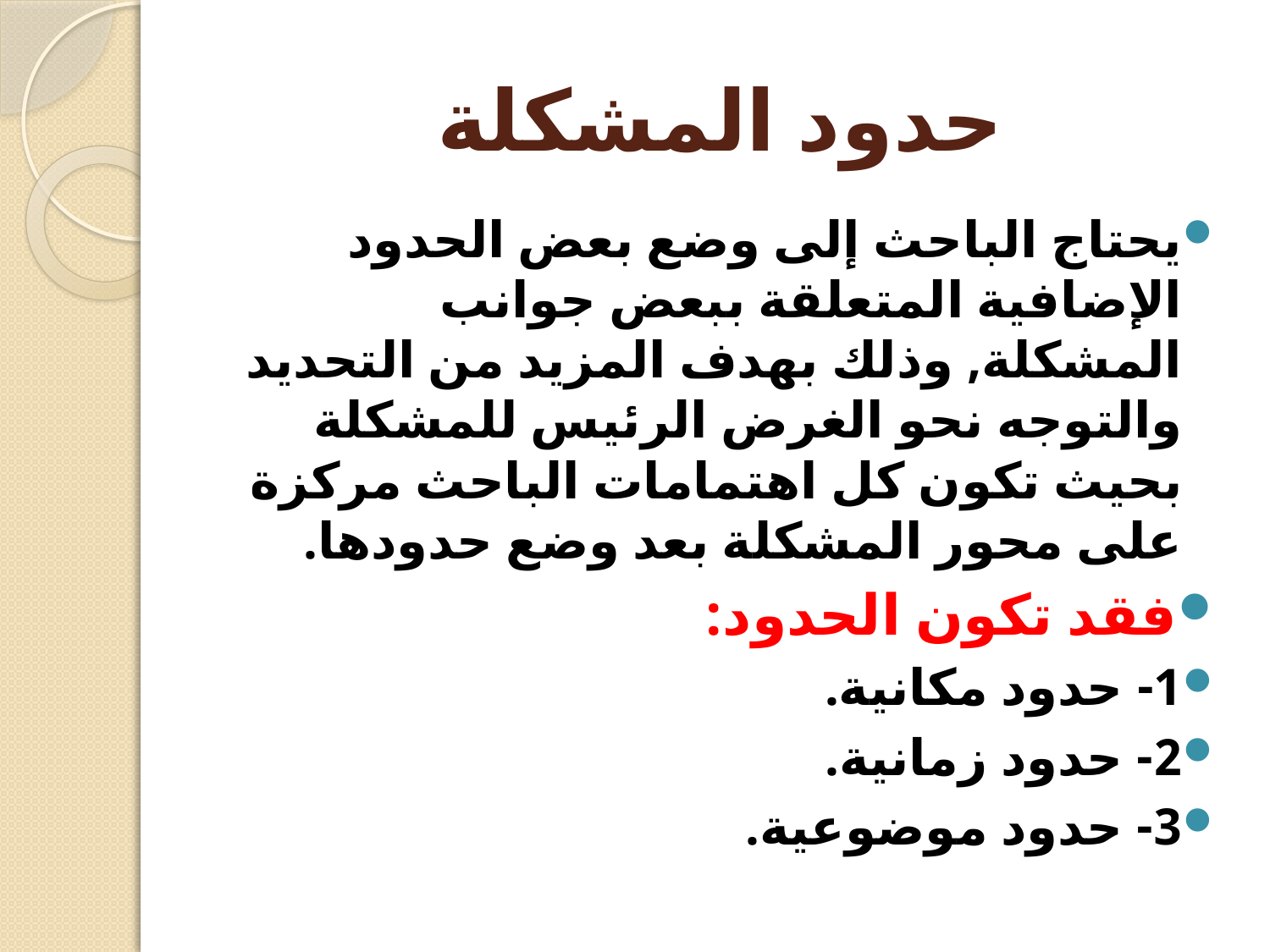

# حدود المشكلة
يحتاج الباحث إلى وضع بعض الحدود الإضافية المتعلقة ببعض جوانب المشكلة, وذلك بهدف المزيد من التحديد والتوجه نحو الغرض الرئيس للمشكلة بحيث تكون كل اهتمامات الباحث مركزة على محور المشكلة بعد وضع حدودها.
فقد تكون الحدود:
1- حدود مكانية.
2- حدود زمانية.
3- حدود موضوعية.